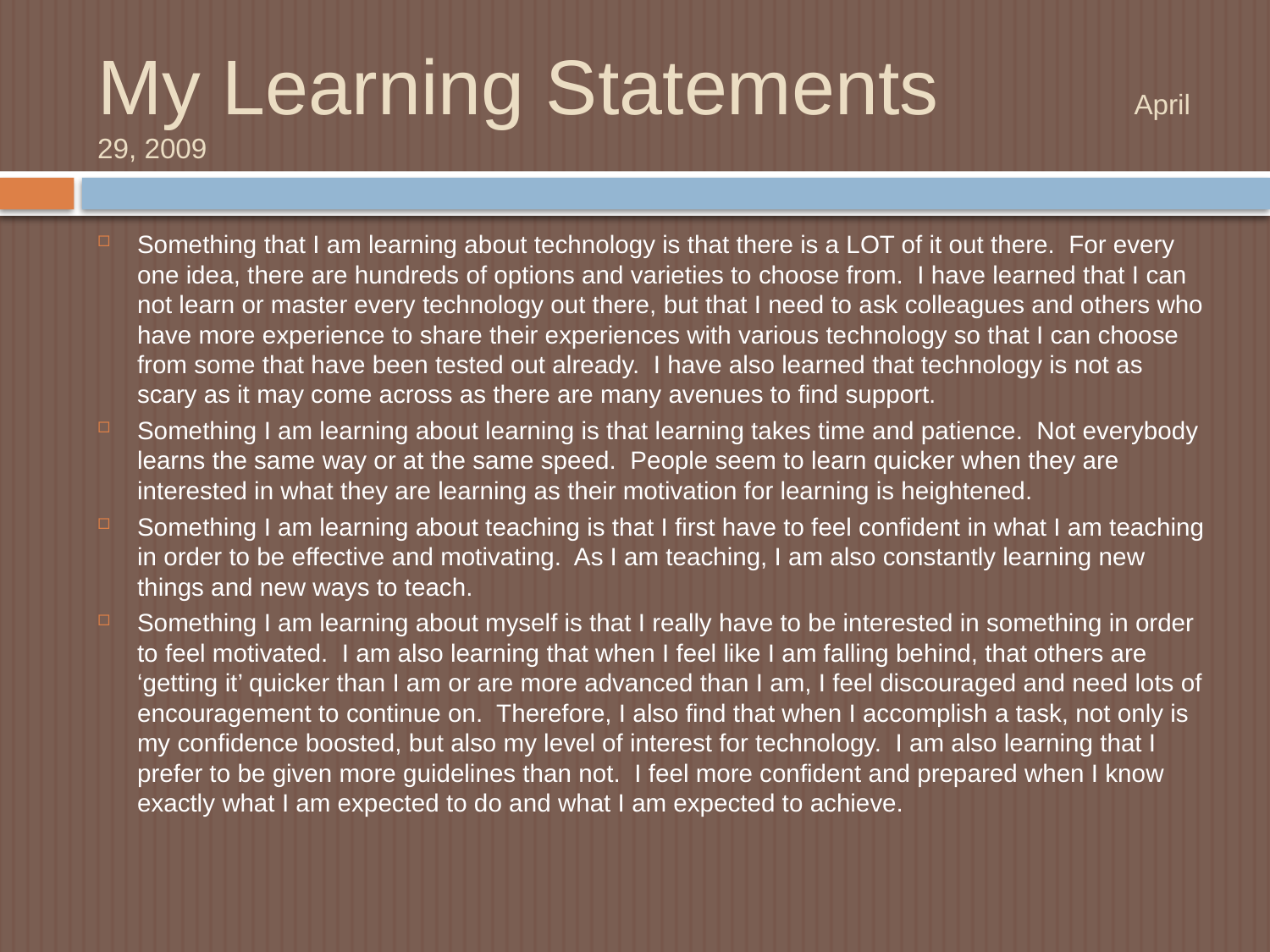

# My Learning Statements         April 29, 2009
Something that I am learning about technology is that there is a LOT of it out there.  For every one idea, there are hundreds of options and varieties to choose from.  I have learned that I can not learn or master every technology out there, but that I need to ask colleagues and others who have more experience to share their experiences with various technology so that I can choose from some that have been tested out already.  I have also learned that technology is not as scary as it may come across as there are many avenues to find support.
Something I am learning about learning is that learning takes time and patience.  Not everybody learns the same way or at the same speed.  People seem to learn quicker when they are interested in what they are learning as their motivation for learning is heightened.
Something I am learning about teaching is that I first have to feel confident in what I am teaching in order to be effective and motivating.  As I am teaching, I am also constantly learning new things and new ways to teach.
Something I am learning about myself is that I really have to be interested in something in order to feel motivated.  I am also learning that when I feel like I am falling behind, that others are ‘getting it’ quicker than I am or are more advanced than I am, I feel discouraged and need lots of encouragement to continue on.  Therefore, I also find that when I accomplish a task, not only is my confidence boosted, but also my level of interest for technology.  I am also learning that I prefer to be given more guidelines than not.  I feel more confident and prepared when I know exactly what I am expected to do and what I am expected to achieve.